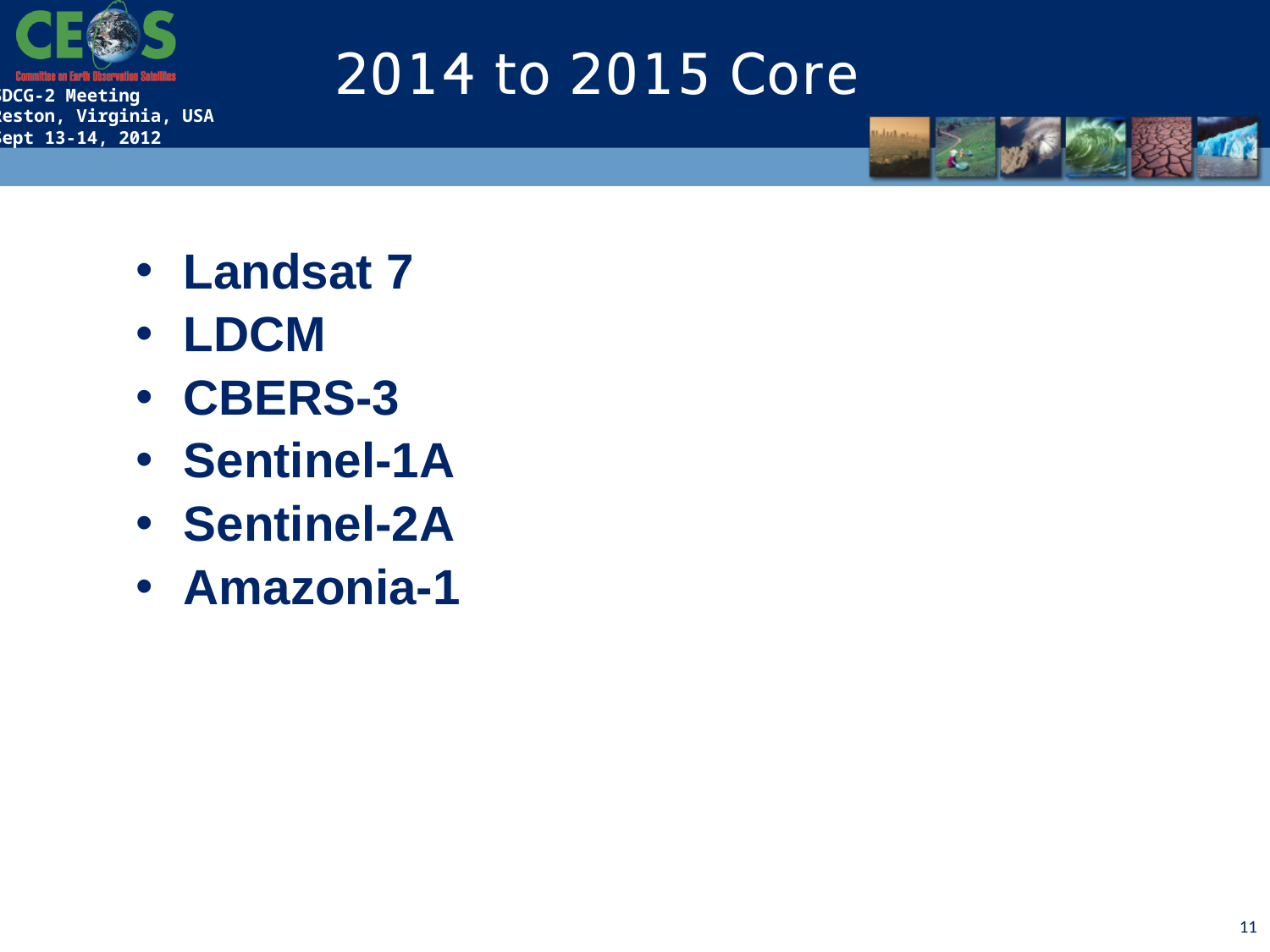

2014 to 2015 Core
Landsat 7
LDCM
CBERS-3
Sentinel-1A
Sentinel-2A
Amazonia-1

11